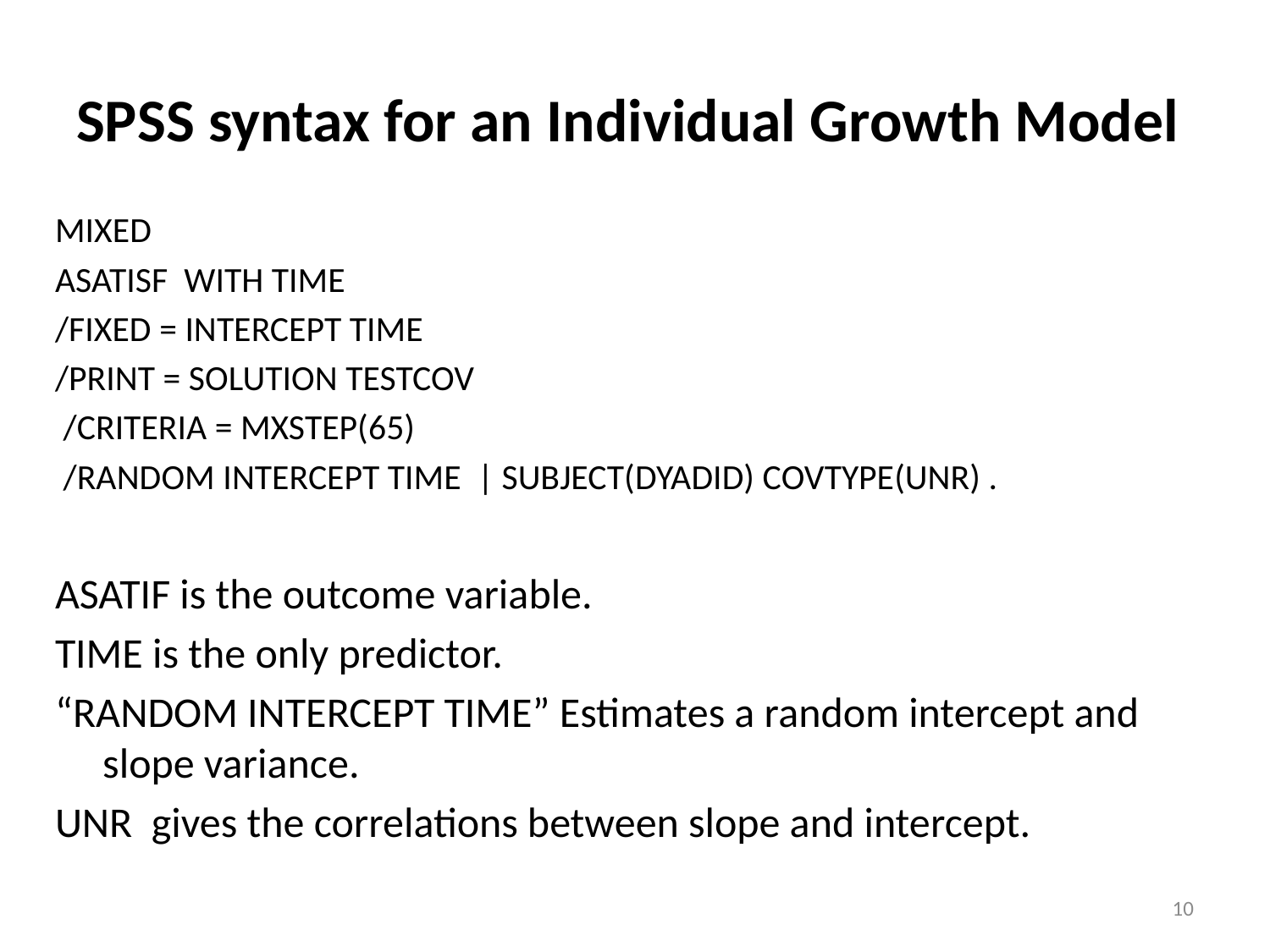

SPSS syntax for an Individual Growth Model
10
MIXED
ASATISF  WITH TIME
/FIXED = INTERCEPT TIME
/PRINT = SOLUTION TESTCOV
 /CRITERIA = MXSTEP(65)
 /RANDOM INTERCEPT TIME  | SUBJECT(DYADID) COVTYPE(UNR) .

ASATIF is the outcome variable.
TIME is the only predictor.
“RANDOM INTERCEPT TIME” Estimates a random intercept and slope variance.
UNR  gives the correlations between slope and intercept.